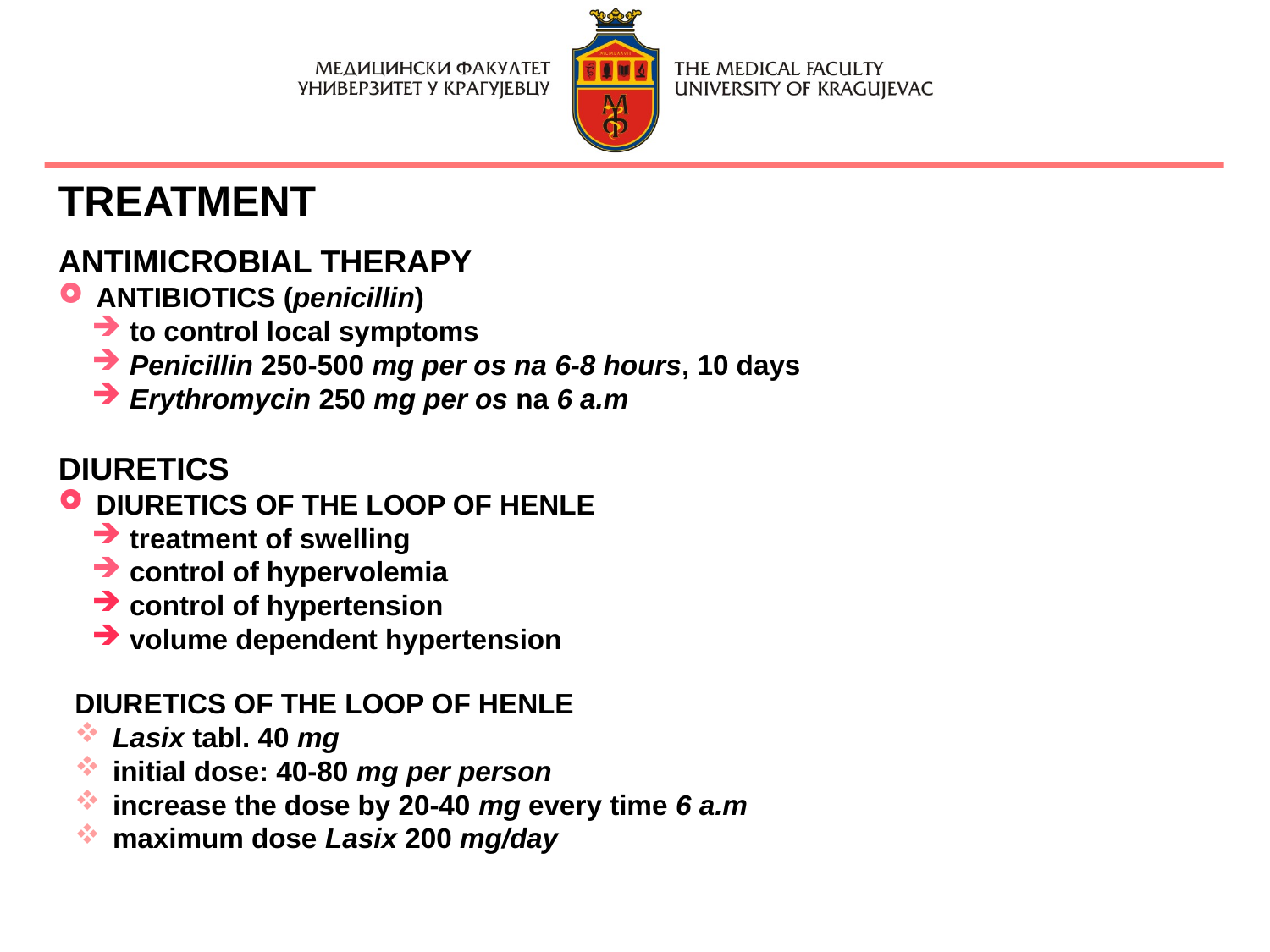

TREATMENT

ANTIMICROBIAL THERAPY
 ANTIBIOTICS (penicillin)
 to control local symptoms
 Penicillin 250-500 mg per os na 6-8 hours, 10 days
 Erythromycin 250 mg per os na 6 a.m

DIURETICS
 DIURETICS OF THE LOOP OF HENLE
 treatment of swelling
 control of hypervolemia
 control of hypertension
 volume dependent hypertension

DIURETICS OF THE LOOP OF HENLE
 Lasix tabl. 40 mg
 initial dose: 40-80 mg per person
 increase the dose by 20-40 mg every time 6 a.m
 maximum dose Lasix 200 mg/day